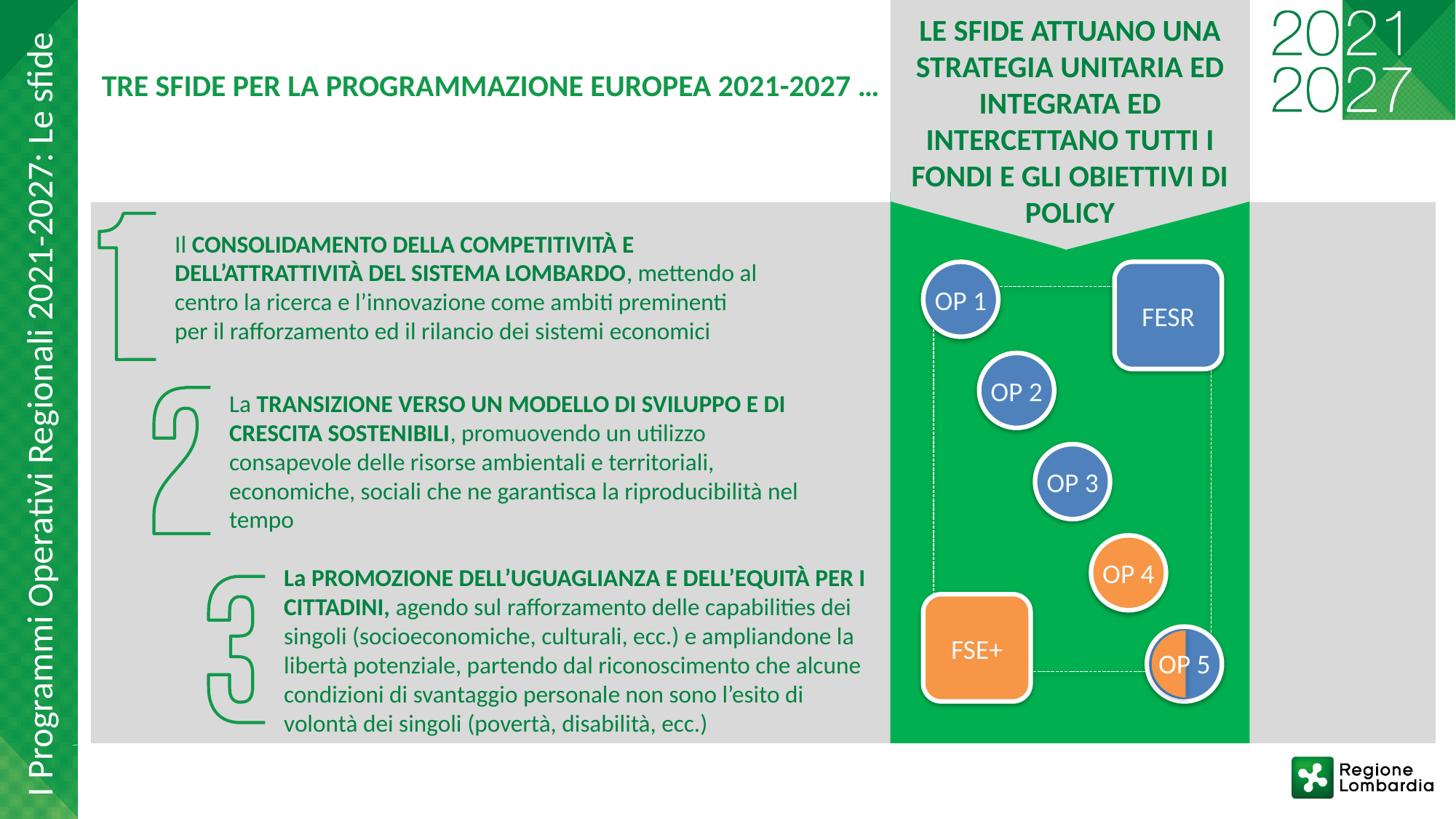

LE SFIDE ATTUANO UNA STRATEGIA UNITARIA ED INTEGRATA ED INTERCETTANO TUTTI I FONDI E GLI OBIETTIVI DI POLICY
# TRE SFIDE PER LA PROGRAMMAZIONE EUROPEA 2021-2027 …

Il CONSOLIDAMENTO DELLA COMPETITIVITÀ E DELL’ATTRATTIVITÀ DEL SISTEMA LOMBARDO, mettendo al centro la ricerca e l’innovazione come ambiti preminenti per il rafforzamento ed il rilancio dei sistemi economici
OP 1
FESR

OP 2
I Programmi Operativi Regionali 2021-2027: Le sfide
La TRANSIZIONE VERSO UN MODELLO DI SVILUPPO E DI CRESCITA SOSTENIBILI, promuovendo un utilizzo consapevole delle risorse ambientali e territoriali, economiche, sociali che ne garantisca la riproducibilità nel tempo

OP 3
OP 4
La PROMOZIONE DELL’UGUAGLIANZA E DELL’EQUITÀ PER I CITTADINI, agendo sul rafforzamento delle capabilities dei singoli (socioeconomiche, culturali, ecc.) e ampliandone la libertà potenziale, partendo dal riconoscimento che alcune condizioni di svantaggio personale non sono l’esito di volontà dei singoli (povertà, disabilità, ecc.)

FSE+

OP 5